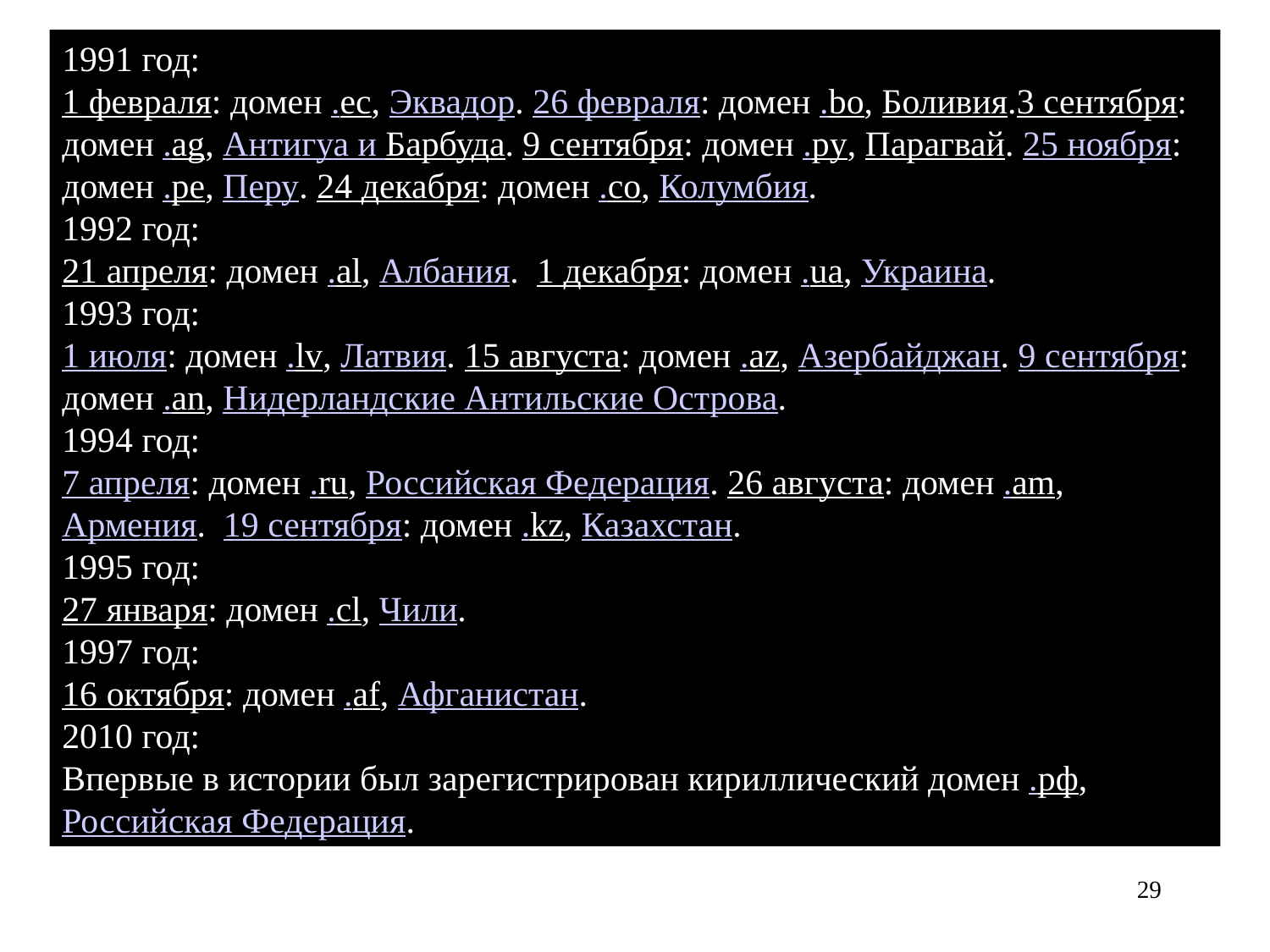

1991 год:
1 февраля: домен .ec, Эквадор. 26 февраля: домен .bo, Боливия.3 сентября: домен .ag, Антигуа и Барбуда. 9 сентября: домен .py, Парагвай. 25 ноября: домен .pe, Перу. 24 декабря: домен .co, Колумбия.
1992 год:
21 апреля: домен .al, Албания.  1 декабря: домен .ua, Украина.
1993 год:
1 июля: домен .lv, Латвия. 15 августа: домен .az, Азербайджан. 9 сентября: домен .an, Нидерландские Антильские Острова.
1994 год:
7 апреля: домен .ru, Российская Федерация. 26 августа: домен .am, Армения.  19 сентября: домен .kz, Казахстан.
1995 год:
27 января: домен .cl, Чили.
1997 год:
16 октября: домен .af, Афганистан.
2010 год:
Впервые в истории был зарегистрирован кириллический домен .рф, Российская Федерация.
29